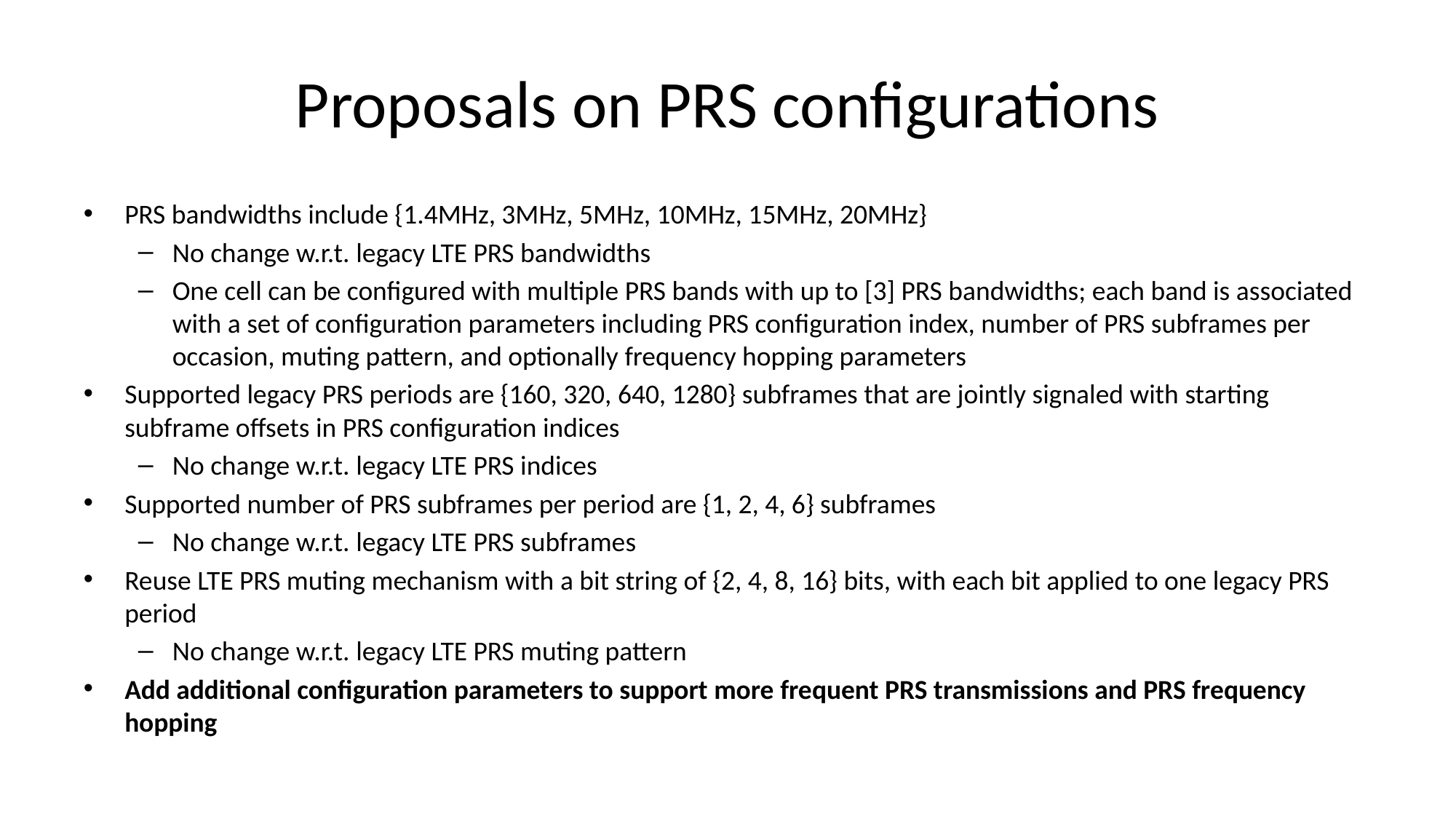

# Proposals on PRS configurations
PRS bandwidths include {1.4MHz, 3MHz, 5MHz, 10MHz, 15MHz, 20MHz}
No change w.r.t. legacy LTE PRS bandwidths
One cell can be configured with multiple PRS bands with up to [3] PRS bandwidths; each band is associated with a set of configuration parameters including PRS configuration index, number of PRS subframes per occasion, muting pattern, and optionally frequency hopping parameters
Supported legacy PRS periods are {160, 320, 640, 1280} subframes that are jointly signaled with starting subframe offsets in PRS configuration indices
No change w.r.t. legacy LTE PRS indices
Supported number of PRS subframes per period are {1, 2, 4, 6} subframes
No change w.r.t. legacy LTE PRS subframes
Reuse LTE PRS muting mechanism with a bit string of {2, 4, 8, 16} bits, with each bit applied to one legacy PRS period
No change w.r.t. legacy LTE PRS muting pattern
Add additional configuration parameters to support more frequent PRS transmissions and PRS frequency hopping